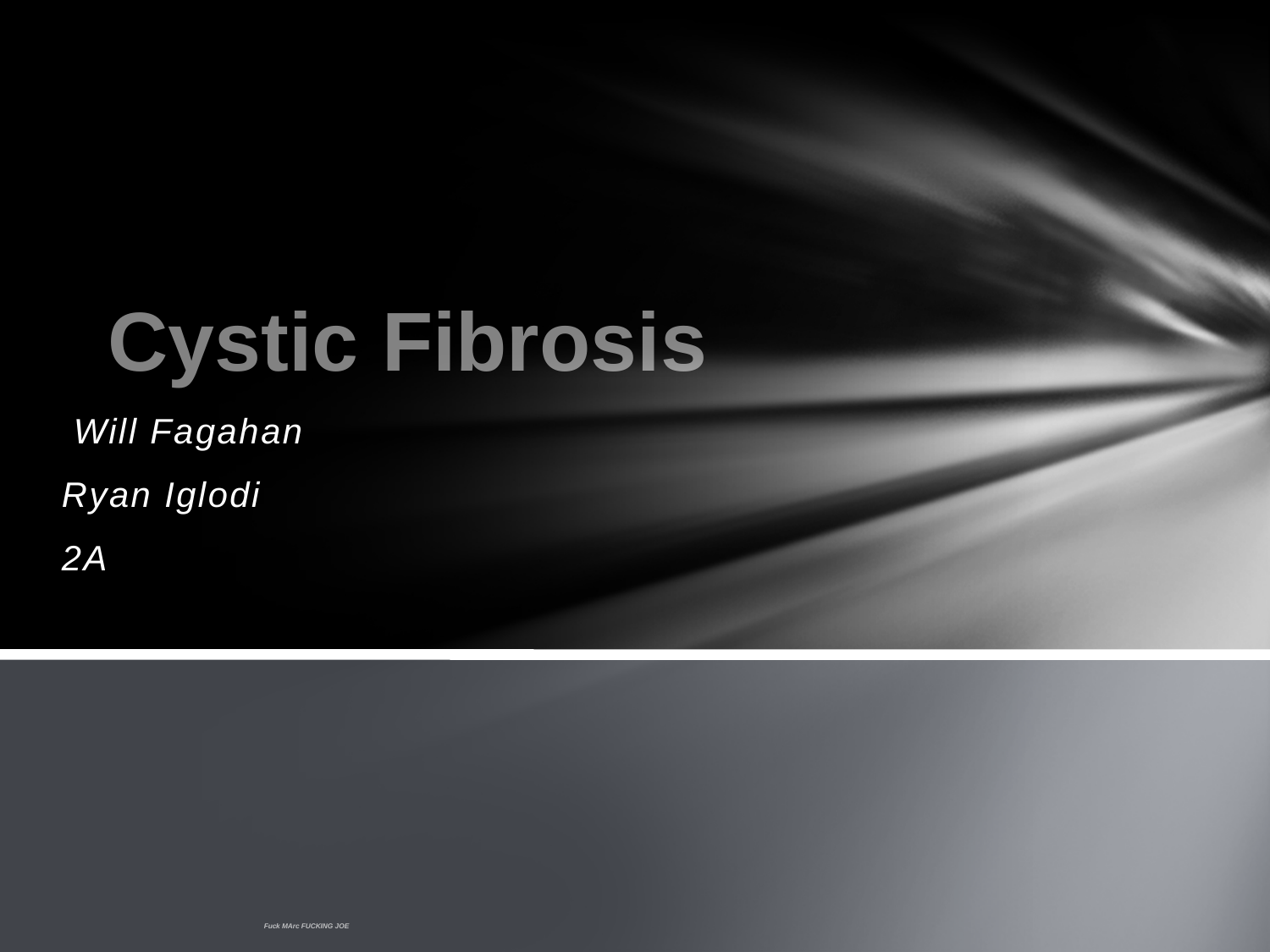

# Cystic Fibrosis
 Will Fagahan
Ryan Iglodi
2A

Fuck MArc FUCKING JOE